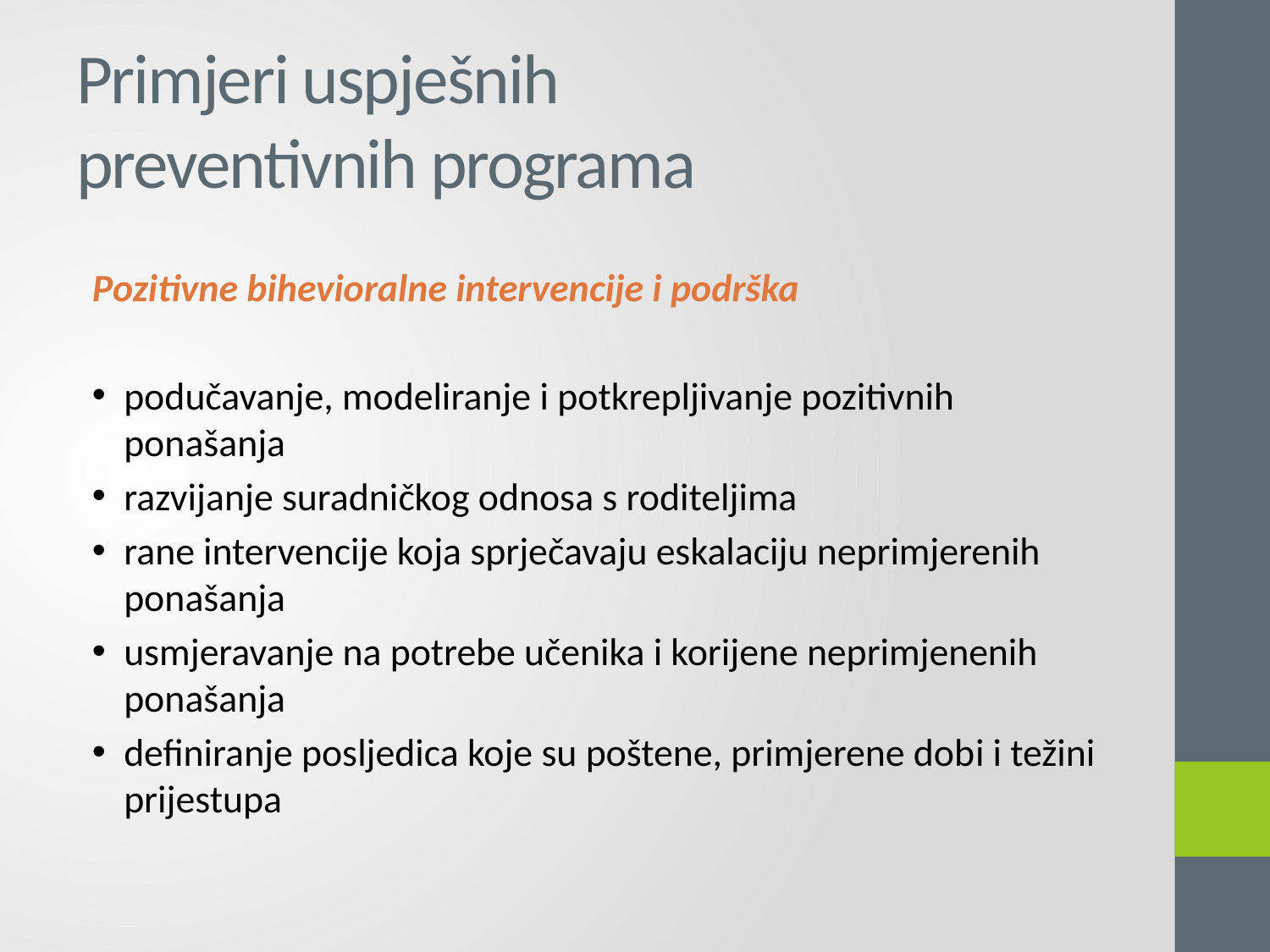

# Primjeri uspješnih preventivnih programa
Pozitivne bihevioralne intervencije i podrška

podučavanje, modeliranje i potkrepljivanje pozitivnih ponašanja
razvijanje suradničkog odnosa s roditeljima
rane intervencije koja sprječavaju eskalaciju neprimjerenih ponašanja
usmjeravanje na potrebe učenika i korijene neprimjenenih ponašanja
definiranje posljedica koje su poštene, primjerene dobi i težini prijestupa